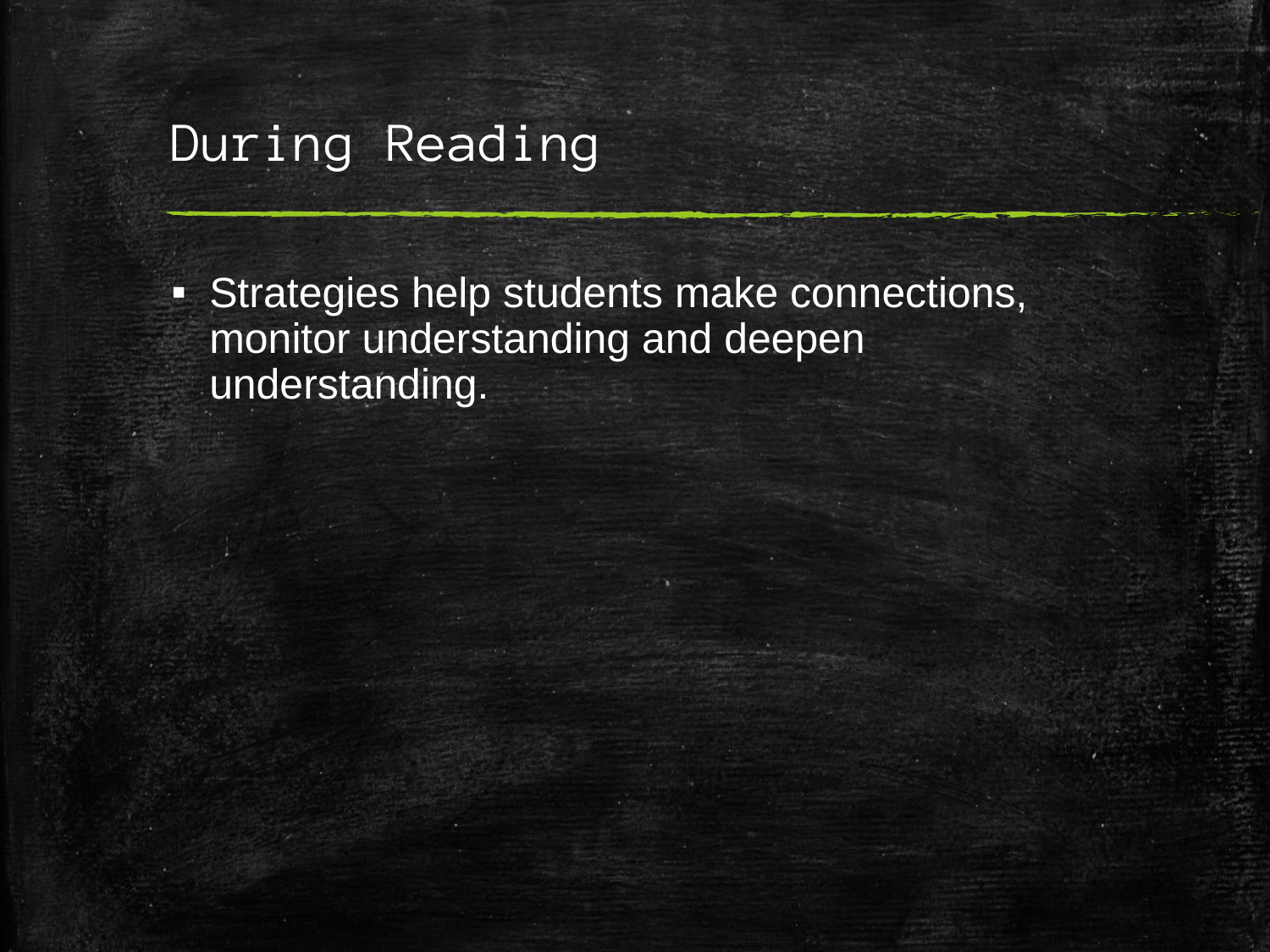

# During Reading
Strategies help students make connections, monitor understanding and deepen understanding.